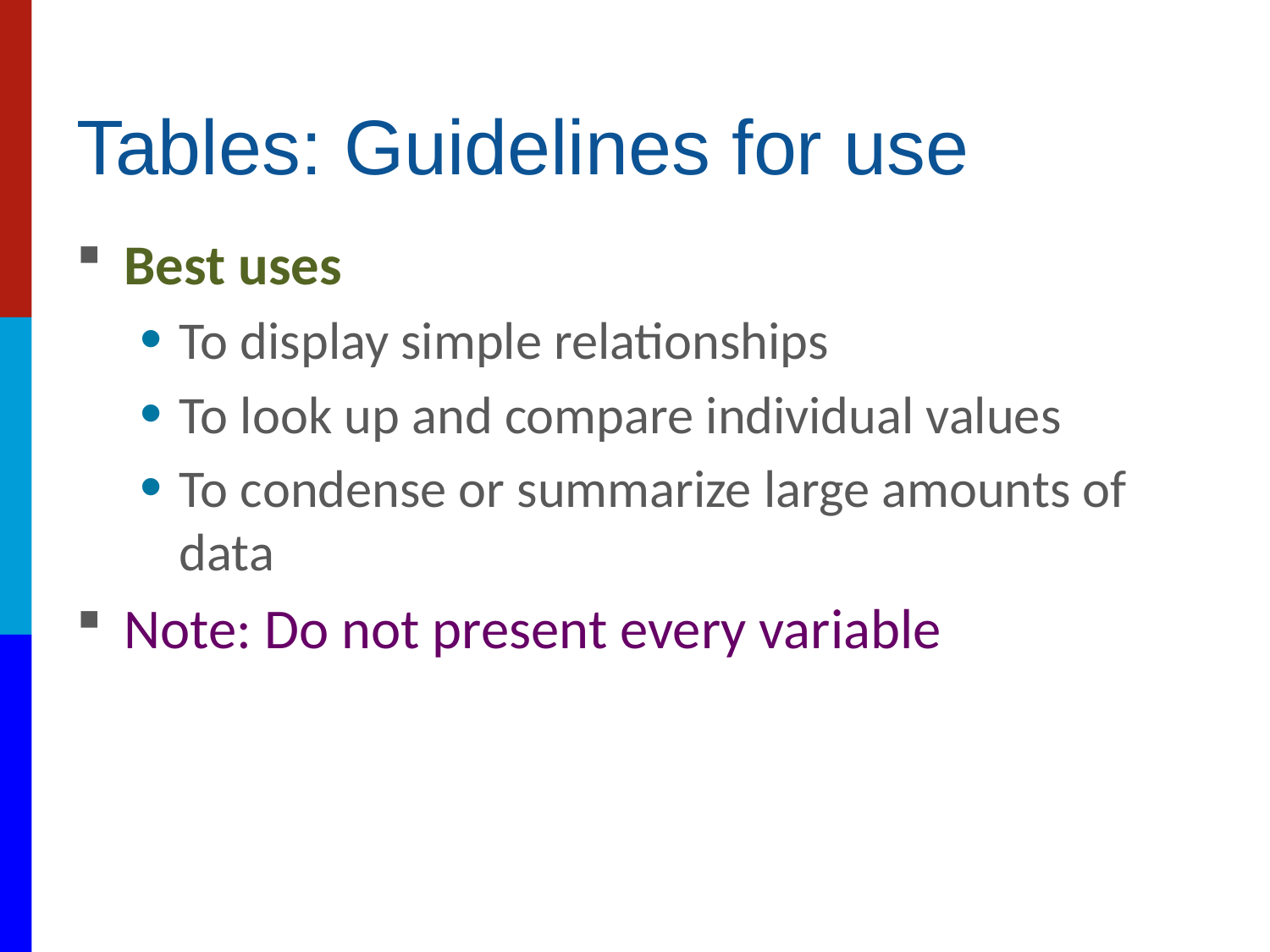

# Tables: Guidelines for use
Best uses
To display simple relationships
To look up and compare individual values
To condense or summarize large amounts of data
Note: Do not present every variable